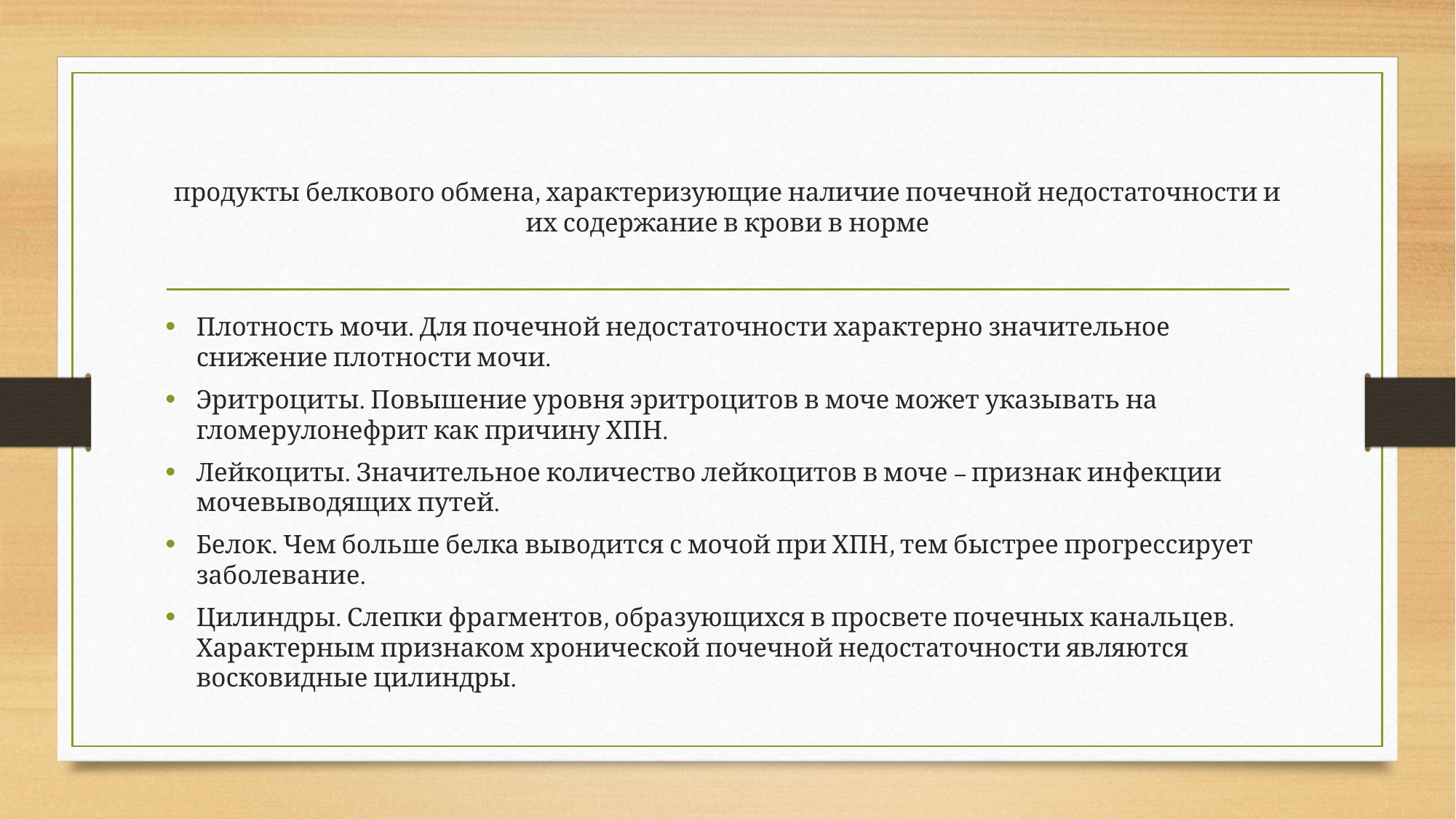

# продукты белкового обмена, характеризующие наличие почечной недостаточности и их содержание в крови в норме
Плотность мочи. Для почечной недостаточности характерно значительное снижение плотности мочи.
Эритроциты. Повышение уровня эритроцитов в моче может указывать на гломерулонефрит как причину ХПН.
Лейкоциты. Значительное количество лейкоцитов в моче – признак инфекции мочевыводящих путей.
Белок. Чем больше белка выводится с мочой при ХПН, тем быстрее прогрессирует заболевание.
Цилиндры. Слепки фрагментов, образующихся в просвете почечных канальцев. Характерным признаком хронической почечной недостаточности являются восковидные цилиндры.